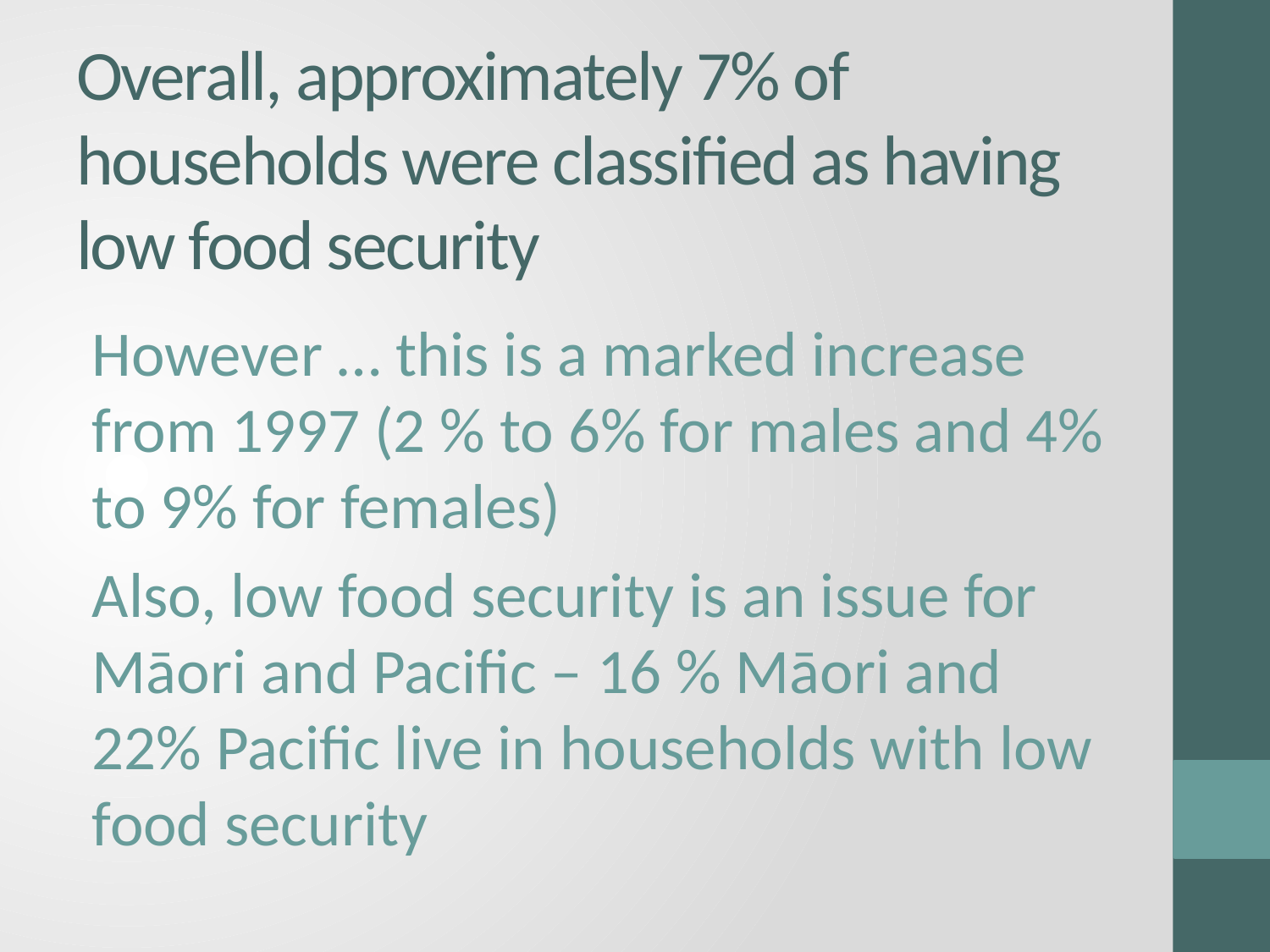

# Overall, approximately 7% of households were classified as having low food security
However … this is a marked increase from 1997 (2 % to 6% for males and 4% to 9% for females)
Also, low food security is an issue for Māori and Pacific – 16 % Māori and 22% Pacific live in households with low food security